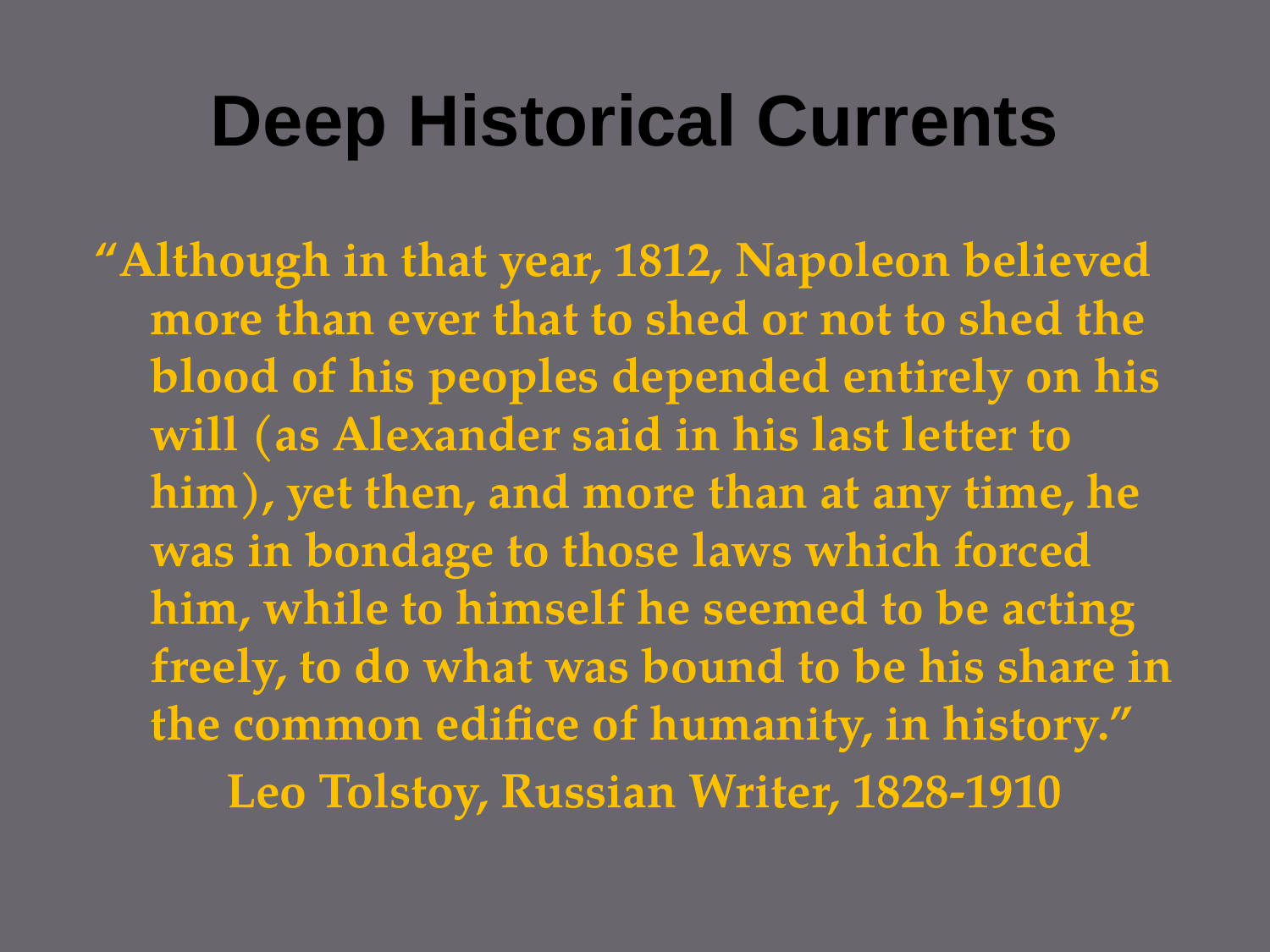

# Deep Historical Currents
“Although in that year, 1812, Napoleon believed more than ever that to shed or not to shed the blood of his peoples depended entirely on his will (as Alexander said in his last letter to him), yet then, and more than at any time, he was in bondage to those laws which forced him, while to himself he seemed to be acting freely, to do what was bound to be his share in the common edifice of humanity, in history.”
Leo Tolstoy, Russian Writer, 1828-1910